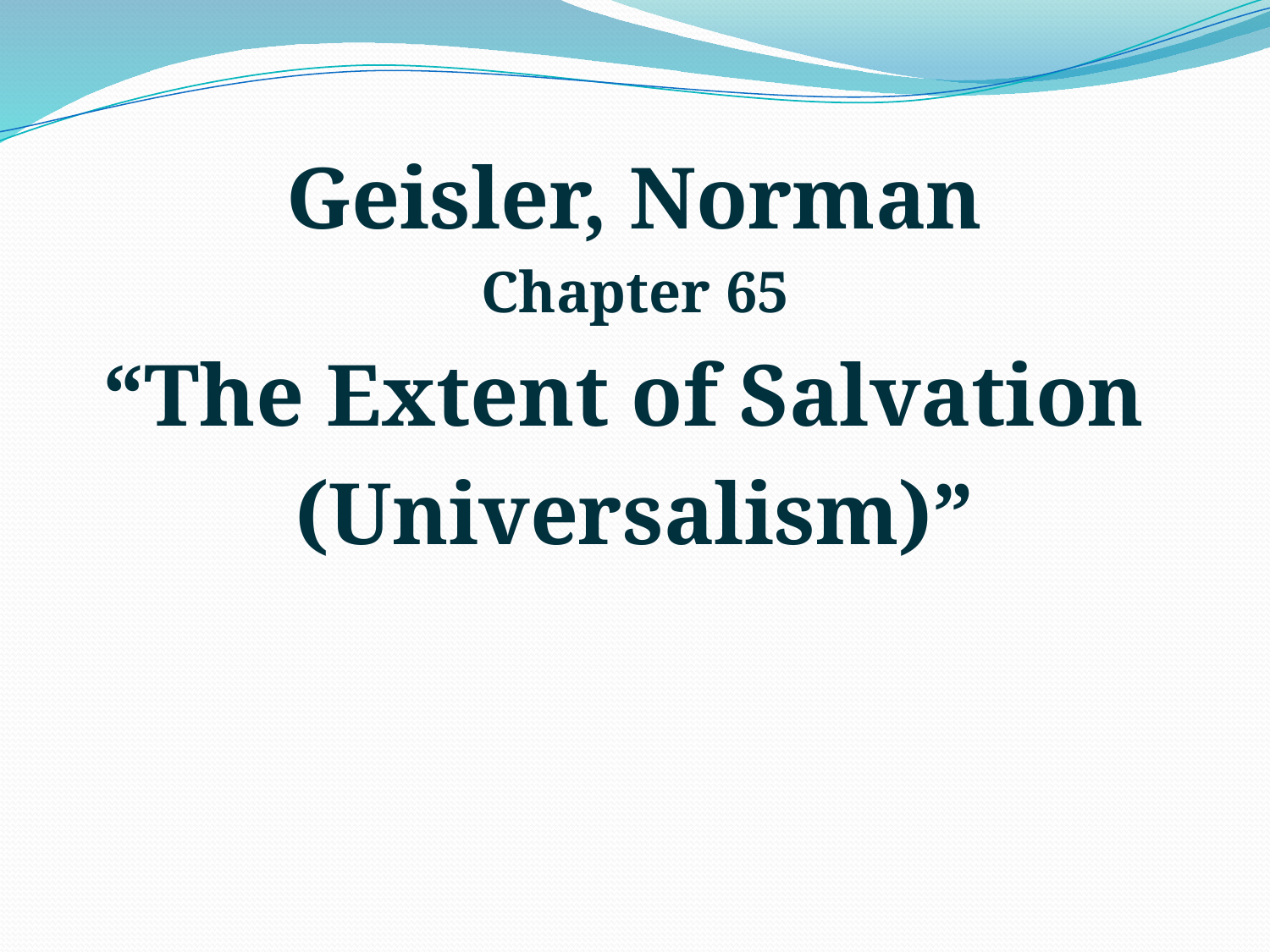

Geisler, Norman
Chapter 65
“The Extent of Salvation
(Universalism)”